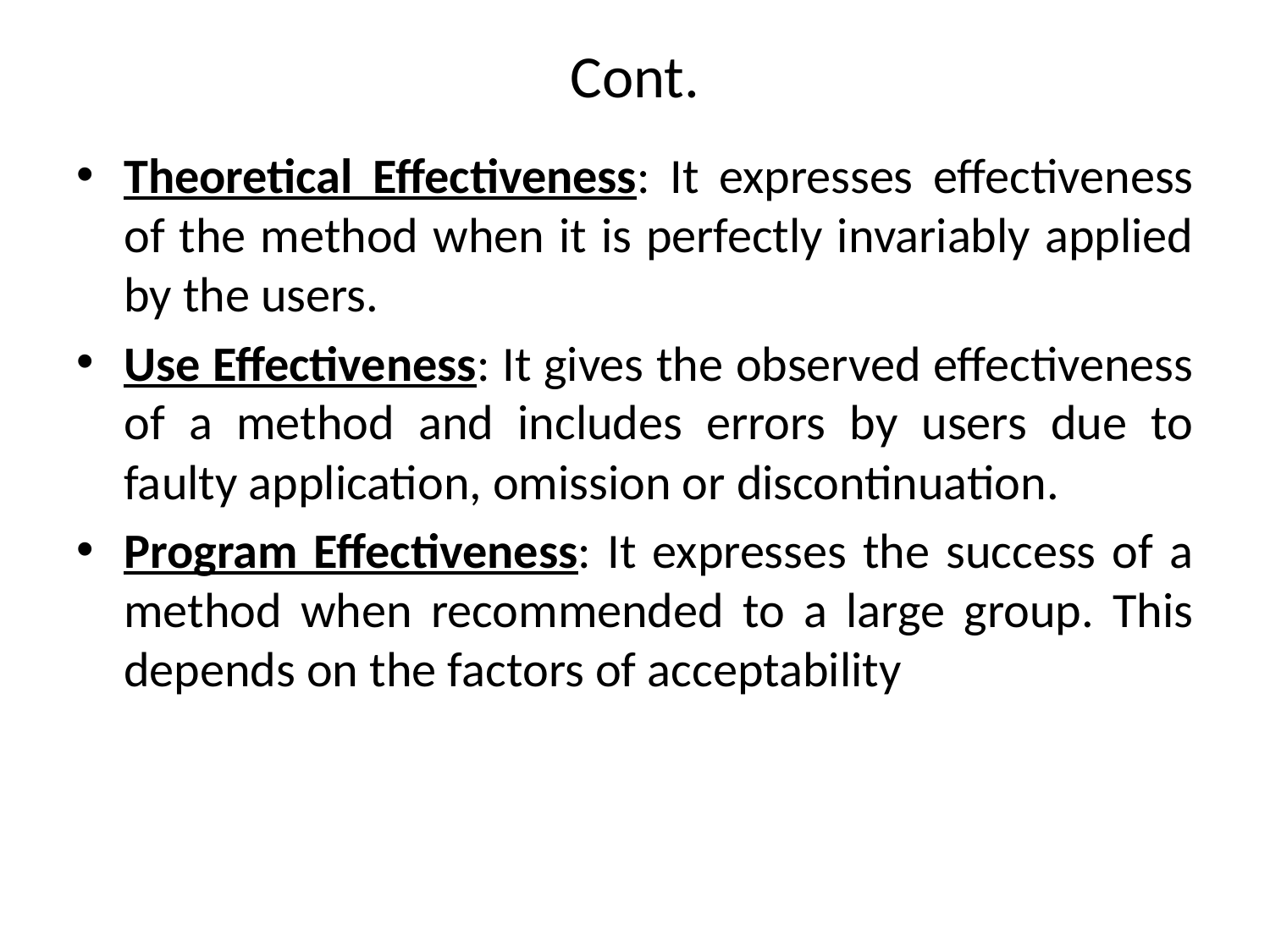

# Cont.
Theoretical Effectiveness: It expresses effectiveness of the method when it is perfectly invariably applied by the users.
Use Effectiveness: It gives the observed effectiveness of a method and includes errors by users due to faulty application, omission or discontinuation.
Program Effectiveness: It expresses the success of a method when recommended to a large group. This depends on the factors of acceptability